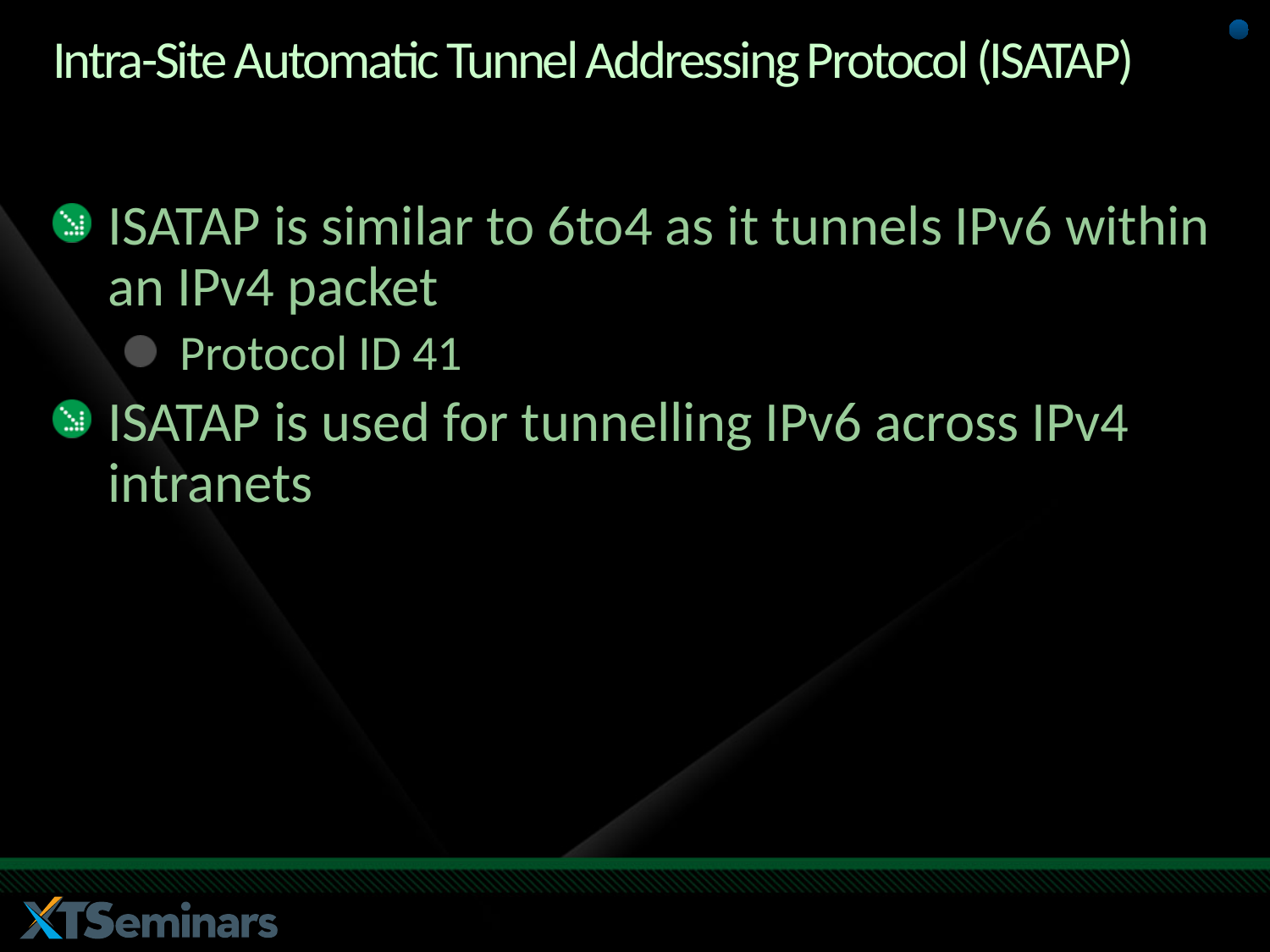

# Intra-Site Automatic Tunnel Addressing Protocol (ISATAP)
ISATAP is similar to 6to4 as it tunnels IPv6 within an IPv4 packet
Protocol ID 41
ISATAP is used for tunnelling IPv6 across IPv4 intranets